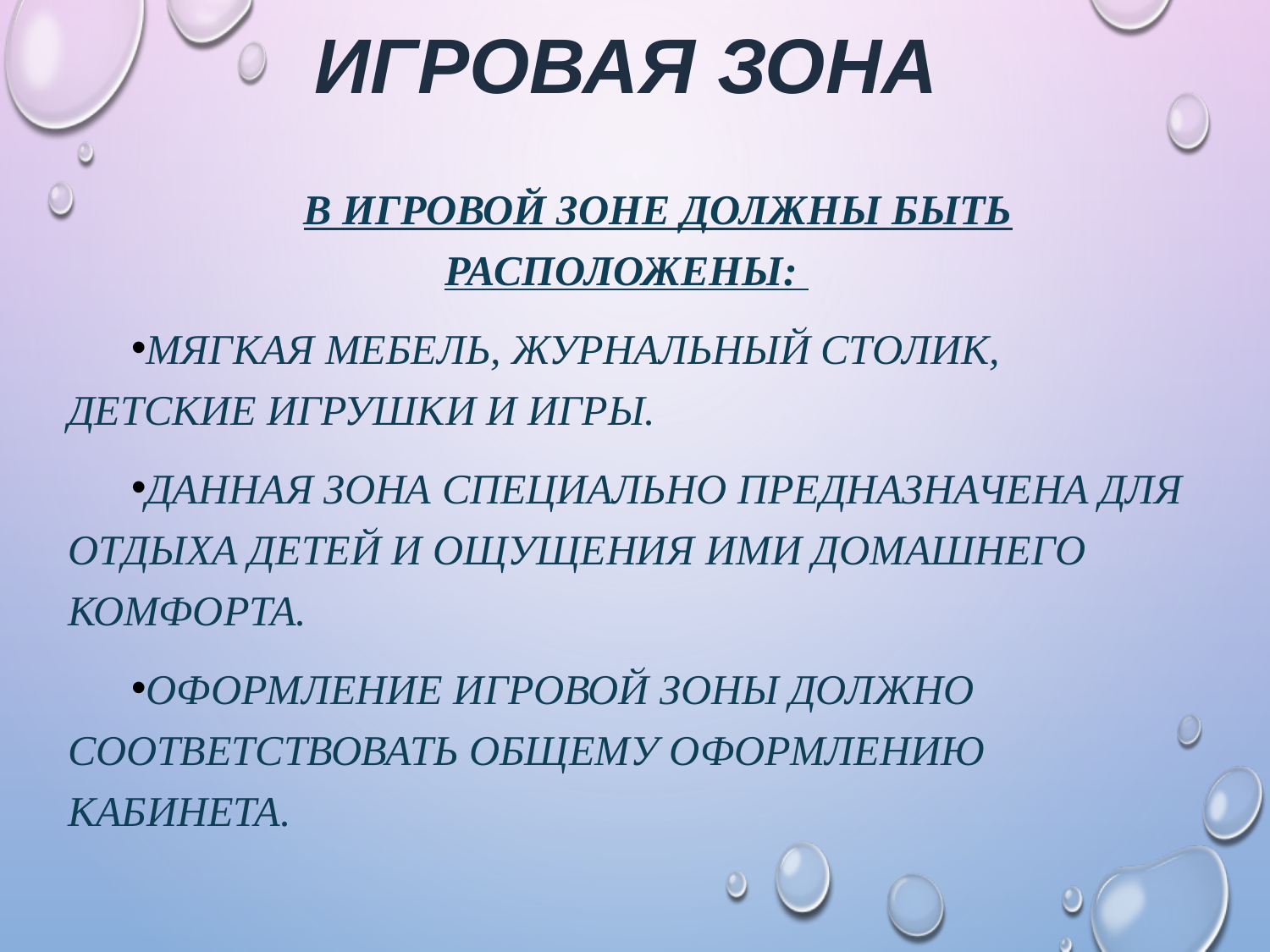

# Игровая зона
В игровой зоне должны быть расположены:
мягкая мебель, журнальный столик, детские игрушки и игры.
Данная зона специально предназначена для отдыха детей и ощущения ими домашнего комфорта.
Оформление игровой зоны должно соответствовать общему оформлению кабинета.